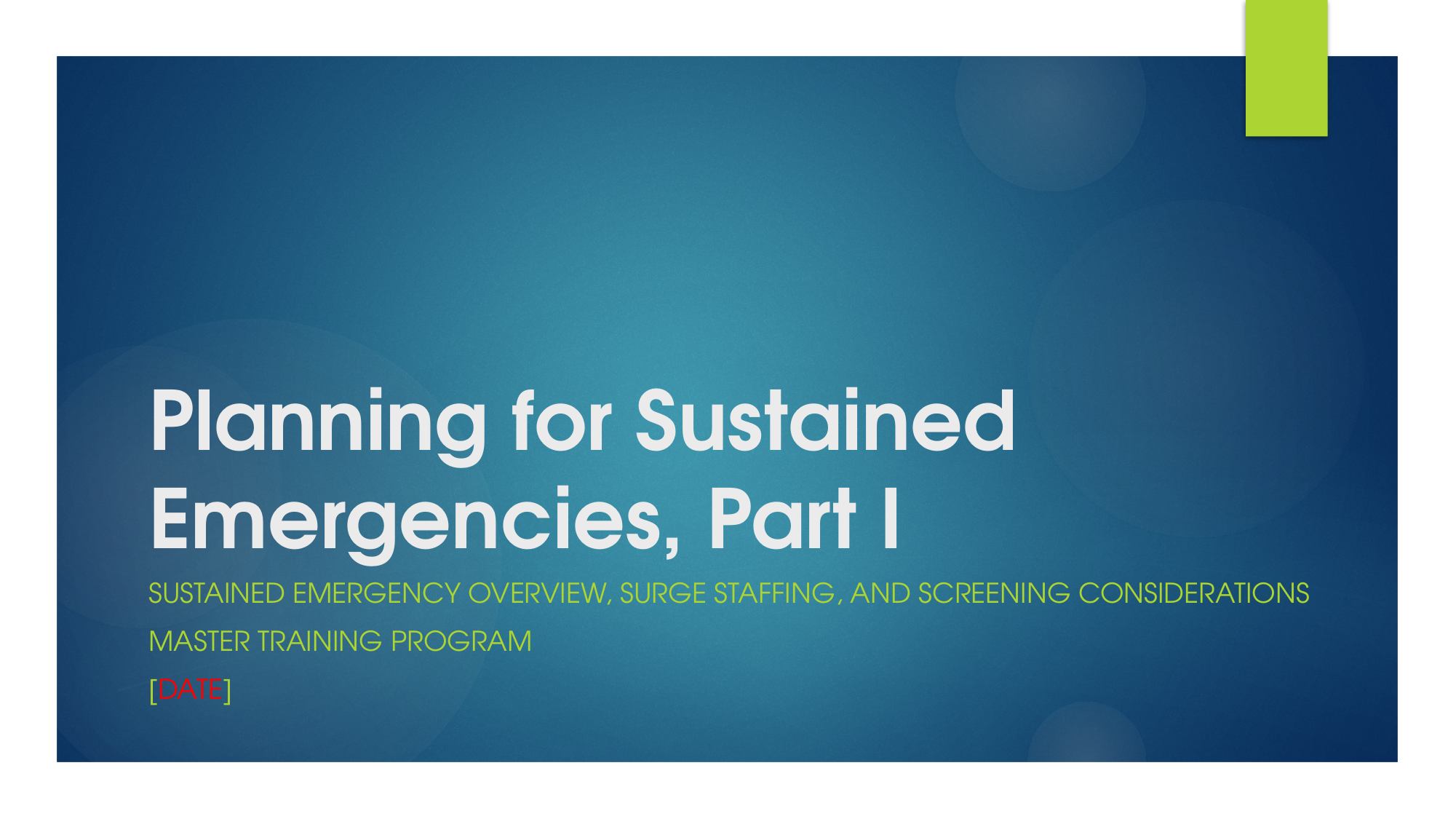

# Planning for Sustained Emergencies, Part I
Sustained emergency overview, surge staffing, and screening considerations
Master training program
[date]